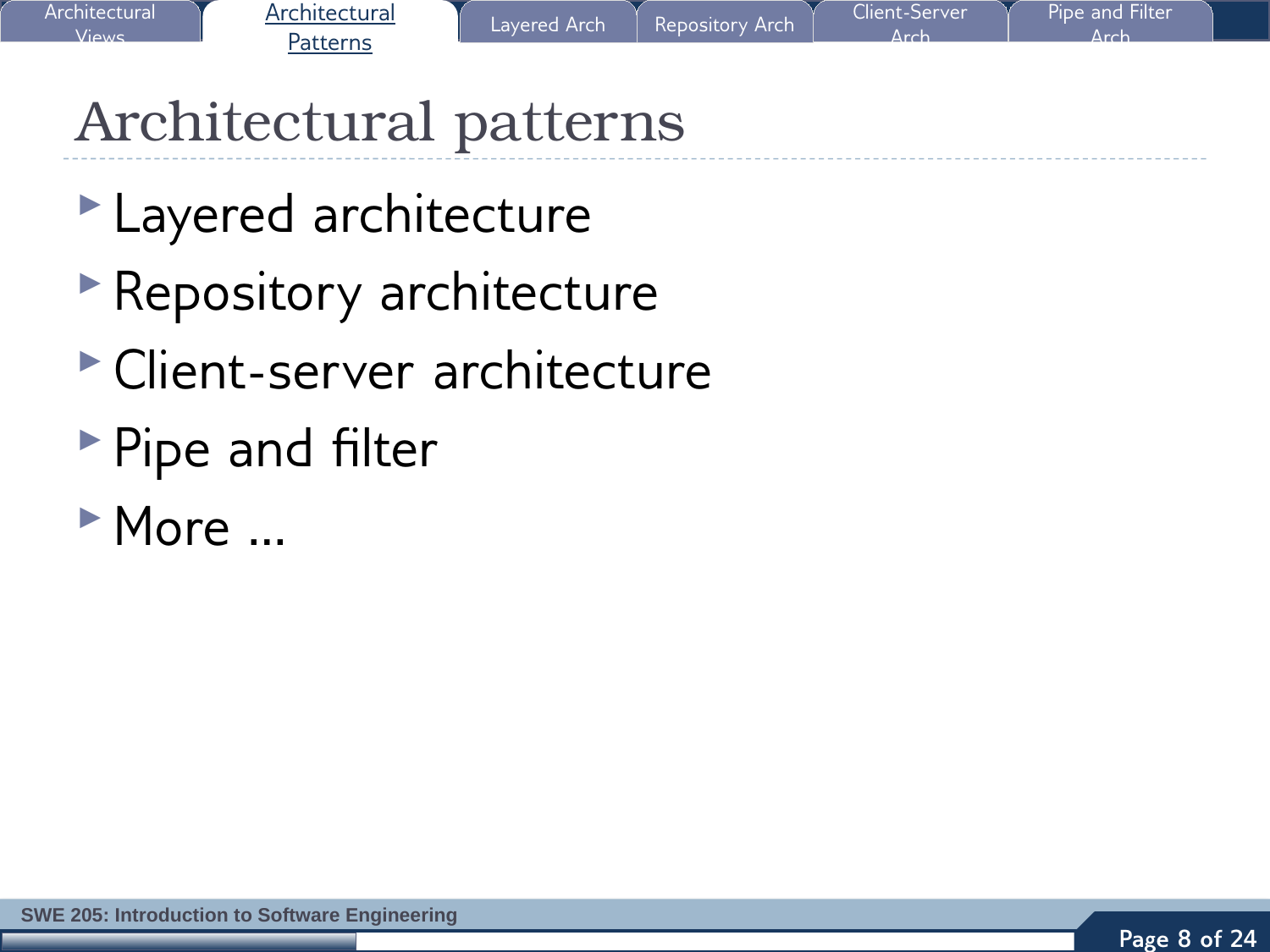

Architectural Views
Architectural Patterns
Layered Arch
Repository Arch
Client-Server Arch
Pipe and Filter Arch
# Architectural patterns
Layered architecture
Repository architecture
Client-server architecture
Pipe and filter
More …
8
Page 8 of 24